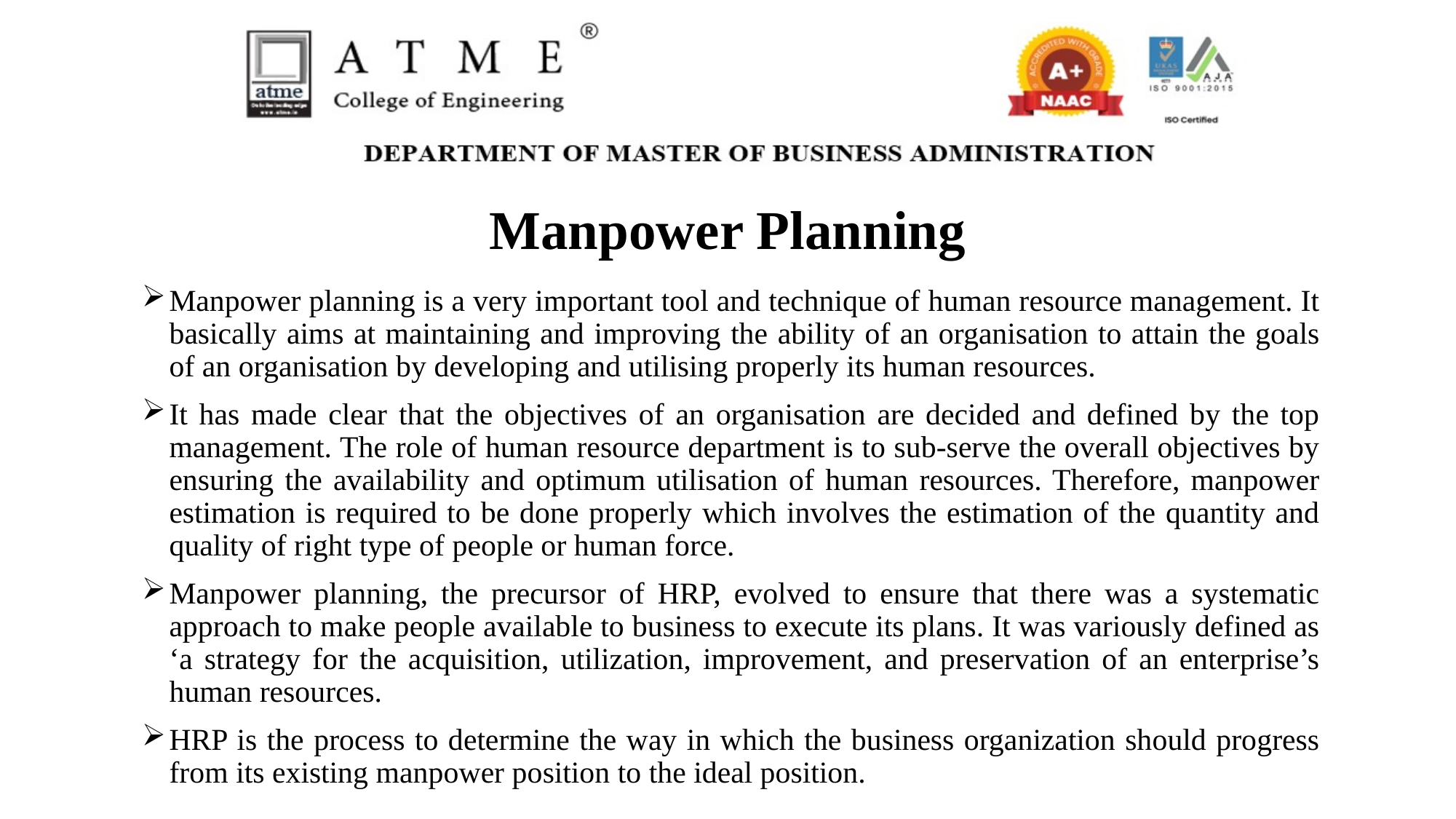

# Manpower Planning
Manpower planning is a very important tool and technique of human resource management. It basically aims at maintaining and improving the ability of an organisation to attain the goals of an organisation by developing and utilising properly its human resources.
It has made clear that the objectives of an organisation are decided and defined by the top management. The role of human resource department is to sub-serve the overall objectives by ensuring the availability and optimum utilisation of human resources. Therefore, manpower estimation is required to be done properly which involves the estimation of the quantity and quality of right type of people or human force.
Manpower planning, the precursor of HRP, evolved to ensure that there was a systematic approach to make people available to business to execute its plans. It was variously defined as ‘a strategy for the acquisition, utilization, improvement, and preservation of an enterprise’s human resources.
HRP is the process to determine the way in which the business organization should progress from its existing manpower position to the ideal position.